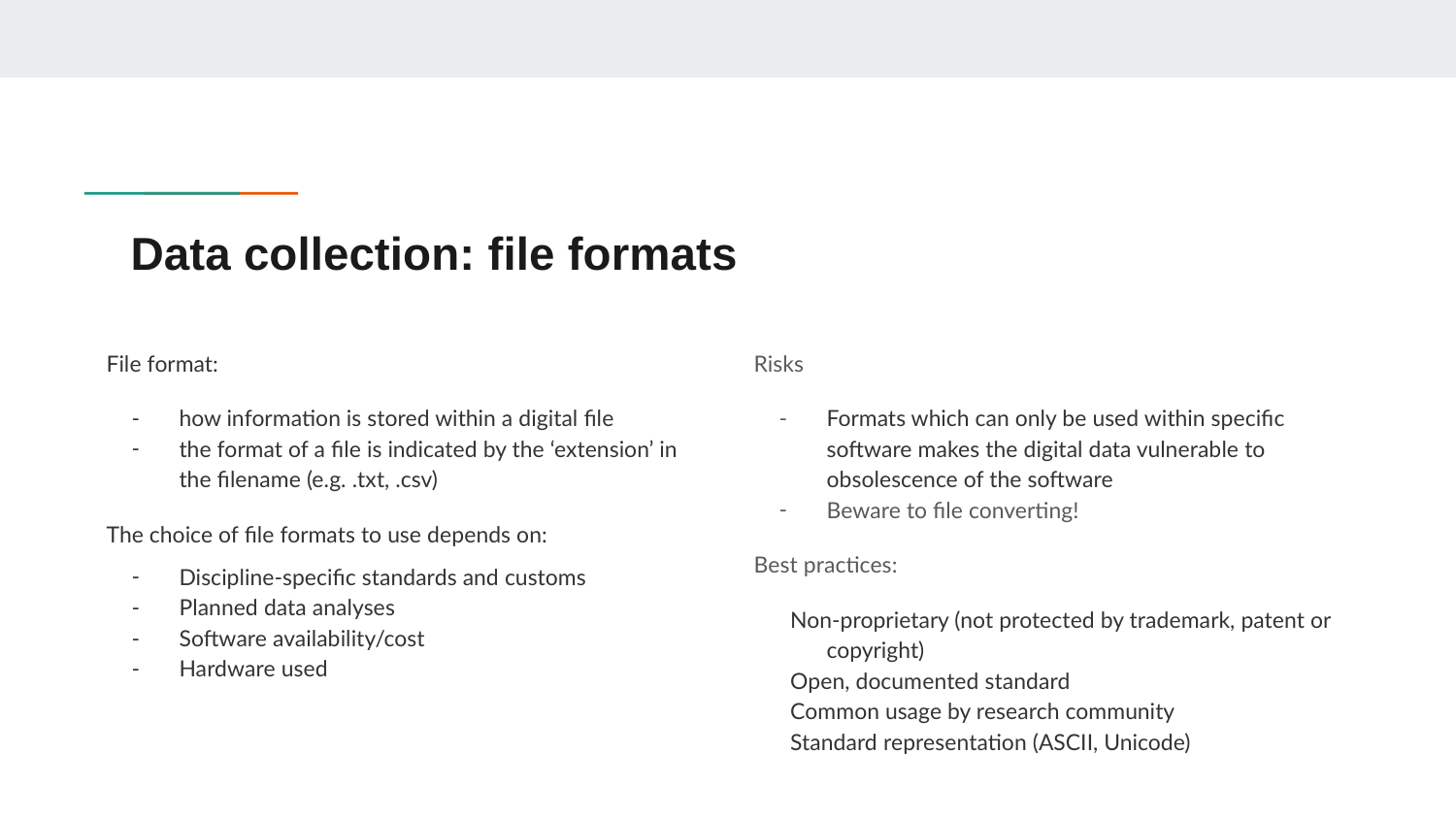

# Data collection: file formats
File format:
how information is stored within a digital file
the format of a file is indicated by the ‘extension’ in the filename (e.g. .txt, .csv)
The choice of file formats to use depends on:
Discipline-specific standards and customs
Planned data analyses
Software availability/cost
Hardware used

Risks
Formats which can only be used within specific software makes the digital data vulnerable to obsolescence of the software
Beware to file converting!
Best practices:
Non-proprietary (not protected by trademark, patent or copyright)
Open, documented standard
Common usage by research community
Standard representation (ASCII, Unicode)